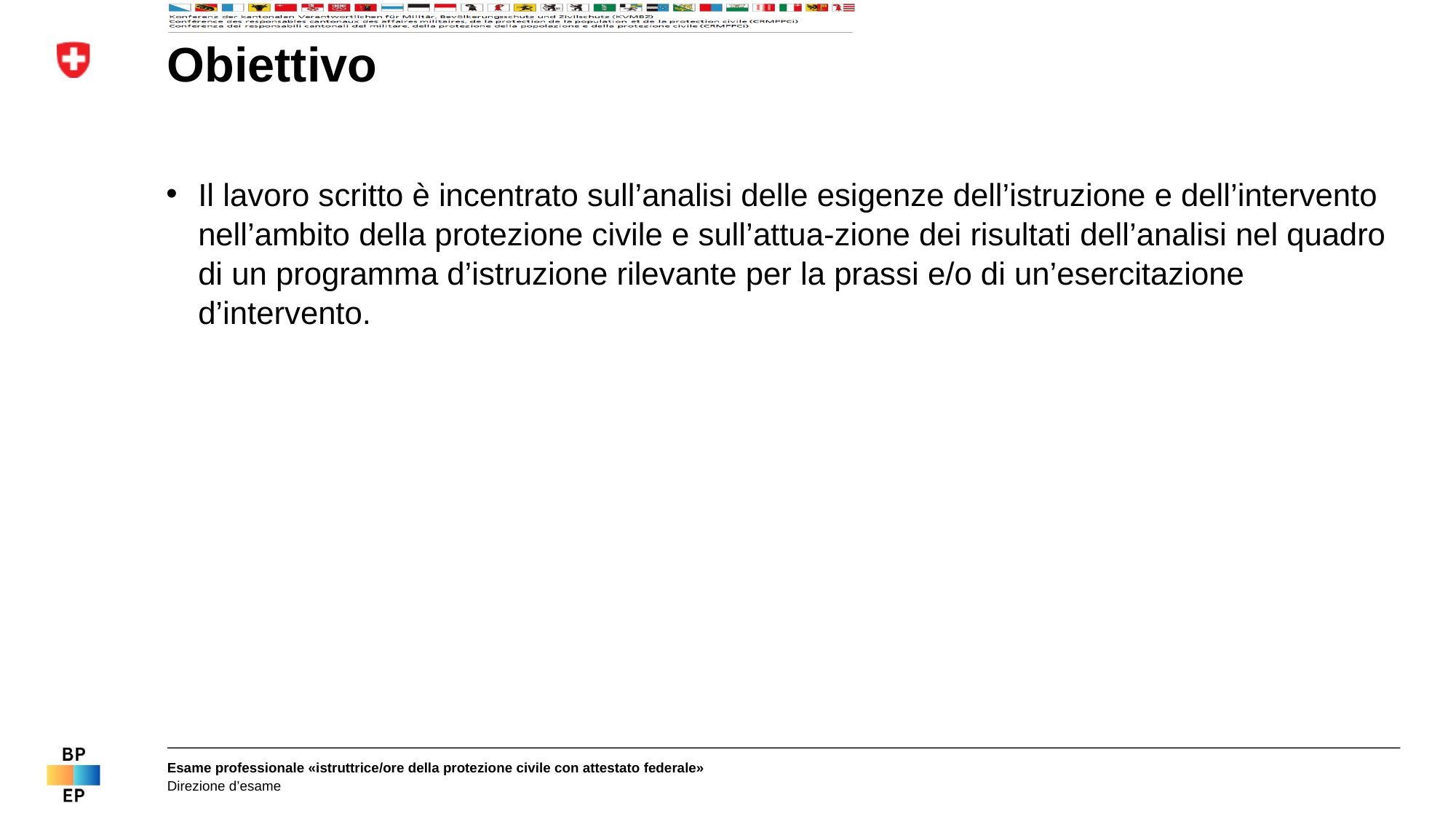

# Obiettivo
Il lavoro scritto è incentrato sull’analisi delle esigenze dell’istruzione e dell’intervento nell’ambito della protezione civile e sull’attua-zione dei risultati dell’analisi nel quadro di un programma d’istruzione rilevante per la prassi e/o di un’esercitazione d’intervento.

Esame professionale «istruttrice/ore della protezione civile con attestato federale»
Direzione d’esame